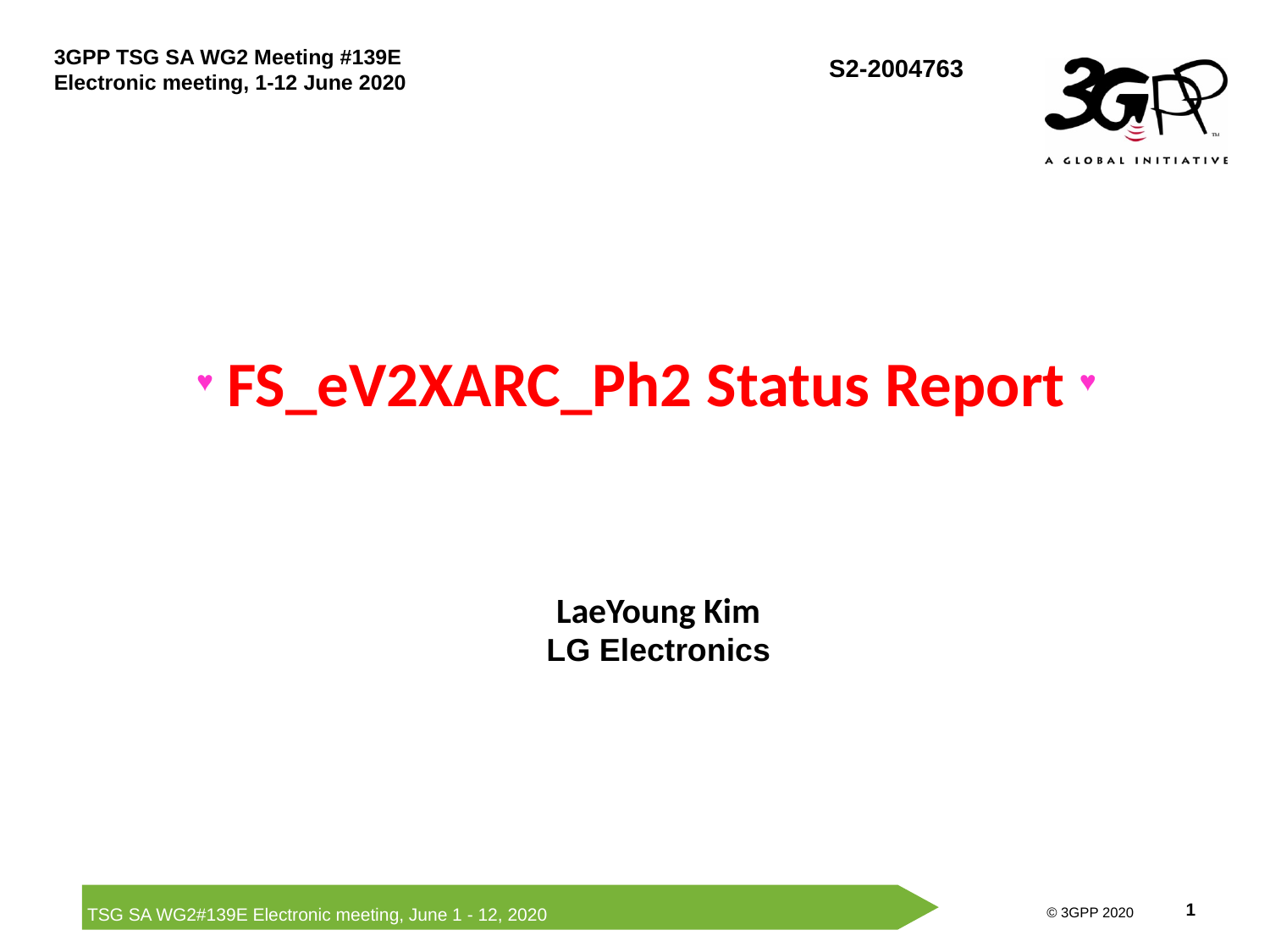

# ♥ FS_eV2XARC_Ph2 Status Report ♥
LaeYoung Kim
LG Electronics